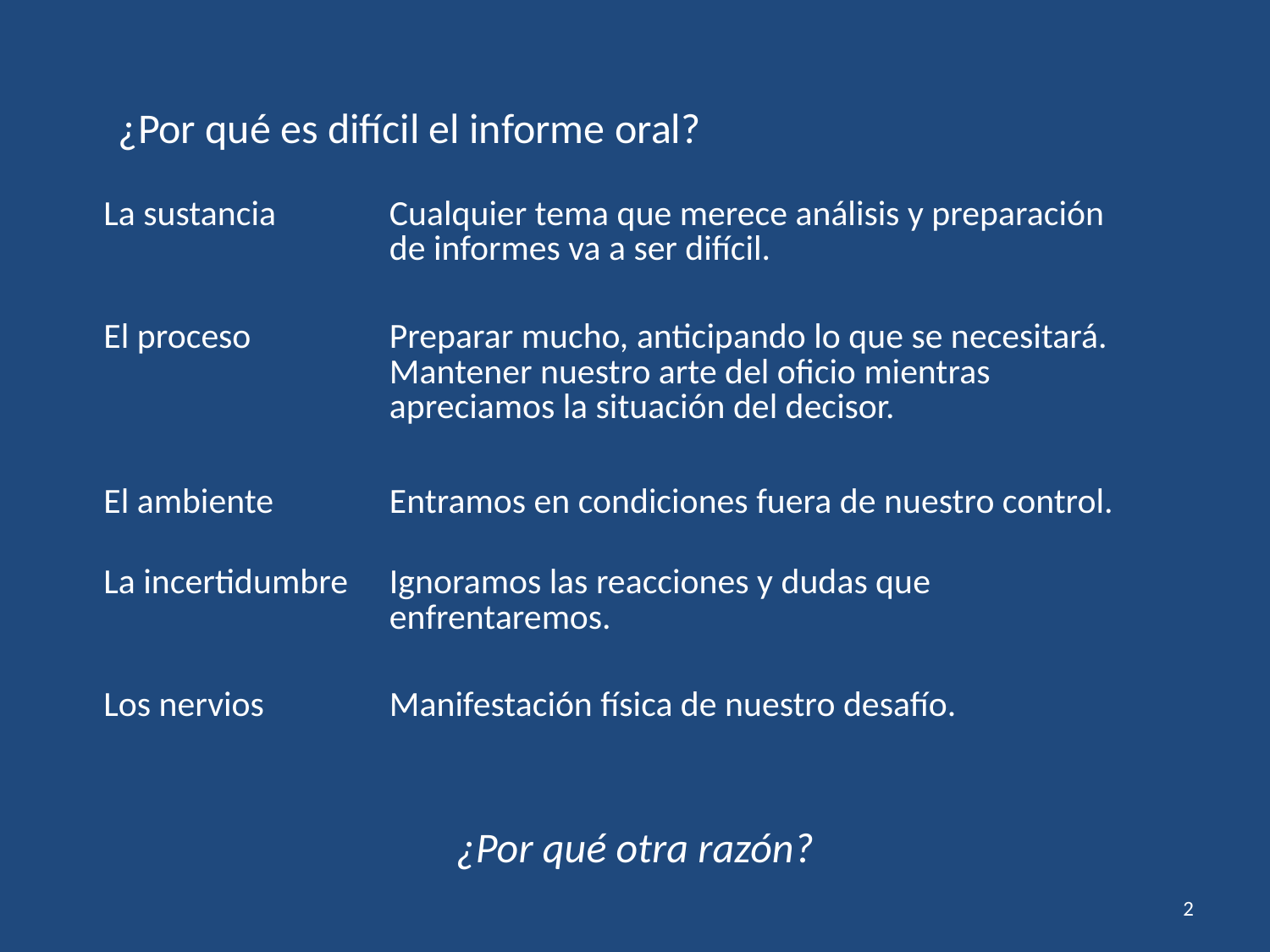

¿Por qué es difícil el informe oral?
| La sustancia | Cualquier tema que merece análisis y preparación de informes va a ser difícil. |
| --- | --- |
| El proceso | Preparar mucho, anticipando lo que se necesitará. Mantener nuestro arte del oficio mientras apreciamos la situación del decisor. |
| El ambiente | Entramos en condiciones fuera de nuestro control. |
| La incertidumbre | Ignoramos las reacciones y dudas que enfrentaremos. |
| Los nervios | Manifestación física de nuestro desafío. |
|  |  |
¿Por qué otra razón?
2